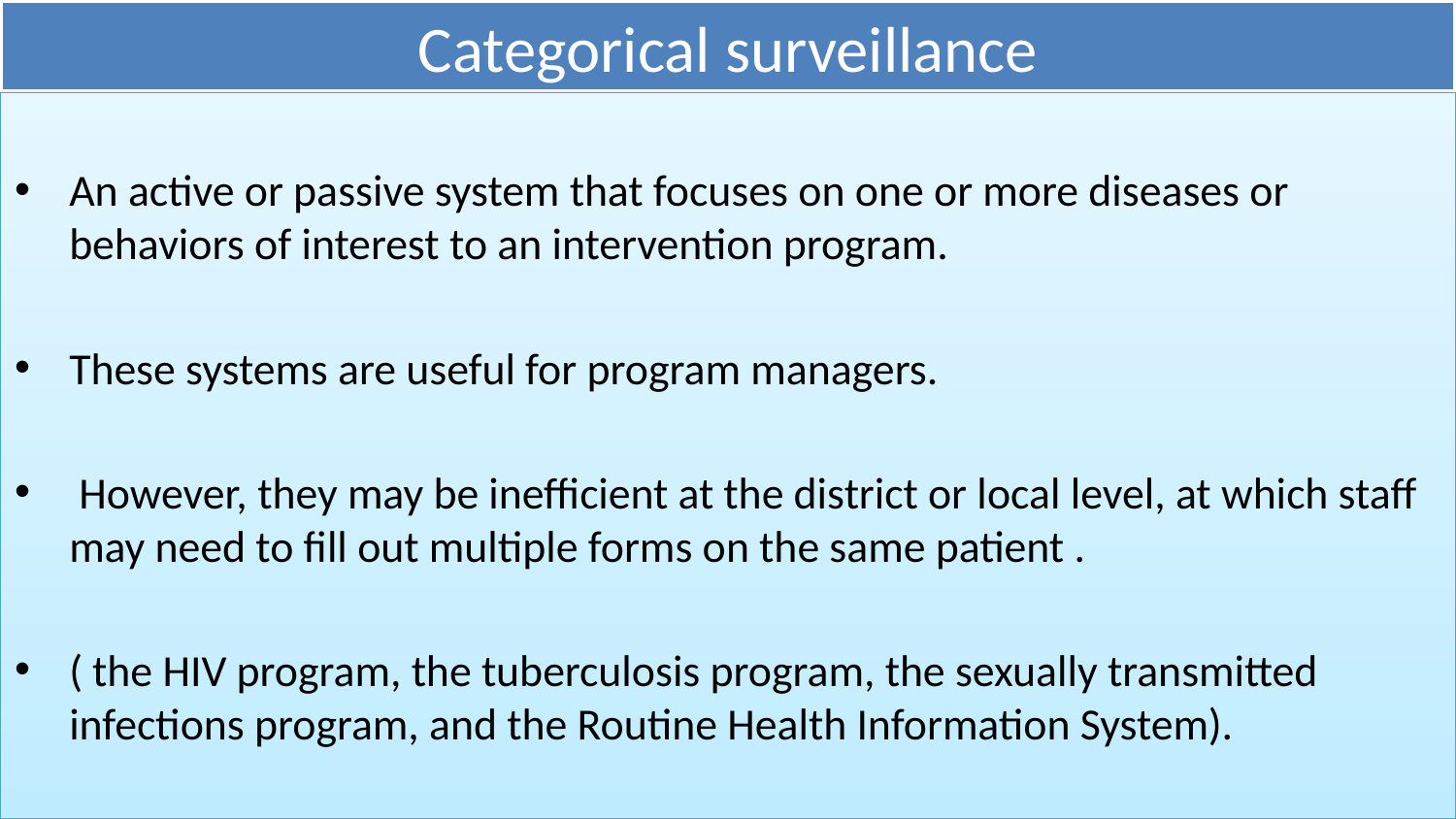

# Categorical surveillance

An active or passive system that focuses on one or more diseases or behaviors of interest to an intervention program.

These systems are useful for program managers.

 However, they may be inefficient at the district or local level, at which staff may need to fill out multiple forms on the same patient .

( the HIV program, the tuberculosis program, the sexually transmitted infections program, and the Routine Health Information System).

10